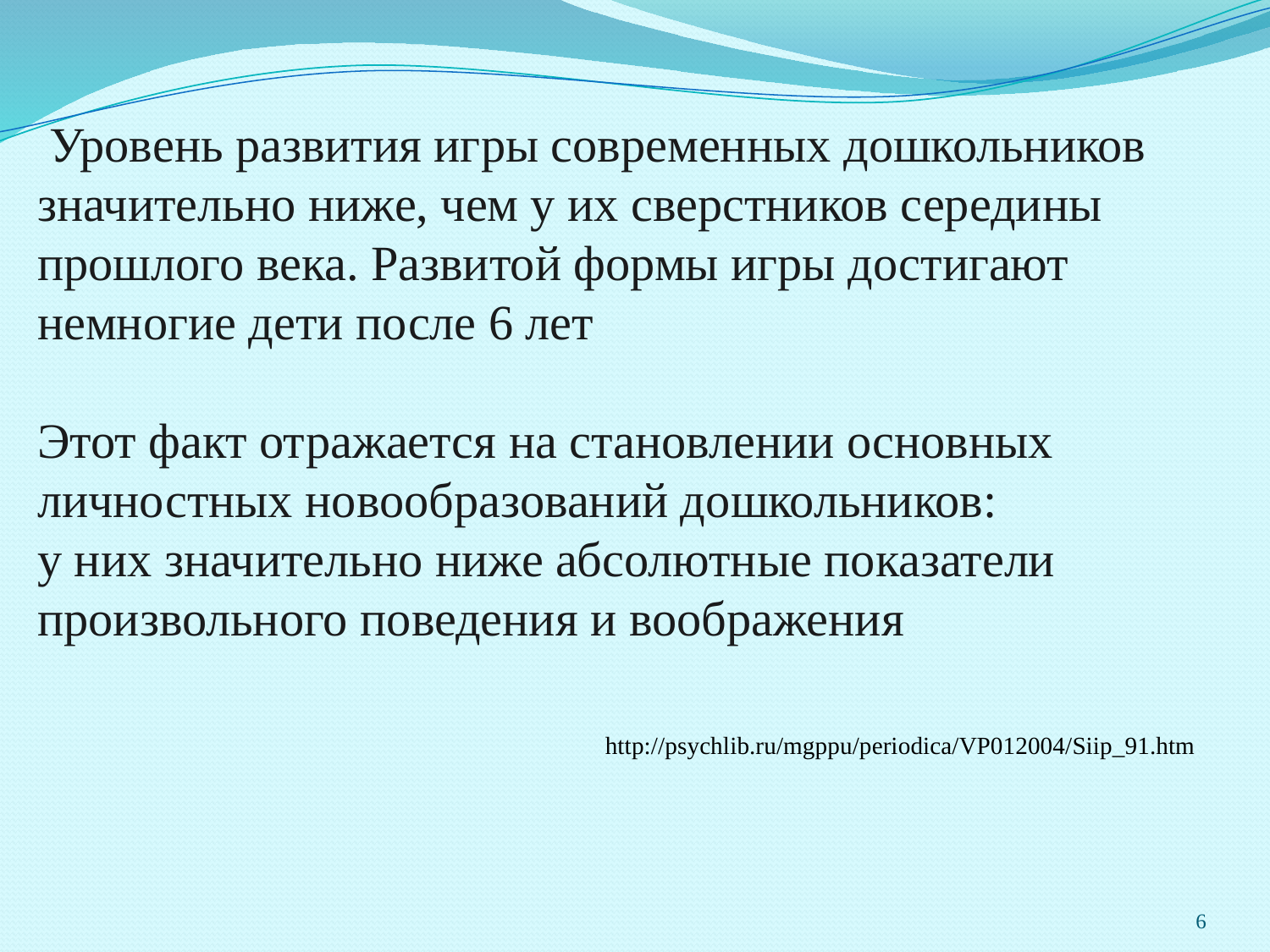

Уровень развития игры современных дошкольников значительно ниже, чем у их сверстников середины прошлого века. Развитой формы игры достигают немногие дети после 6 лет

Этот факт отражается на становлении основных личностных новообразований дошкольников:
у них значительно ниже абсолютные показатели произвольного поведения и воображения

http://psychlib.ru/mgppu/periodica/VP012004/Siip_91.htm

6